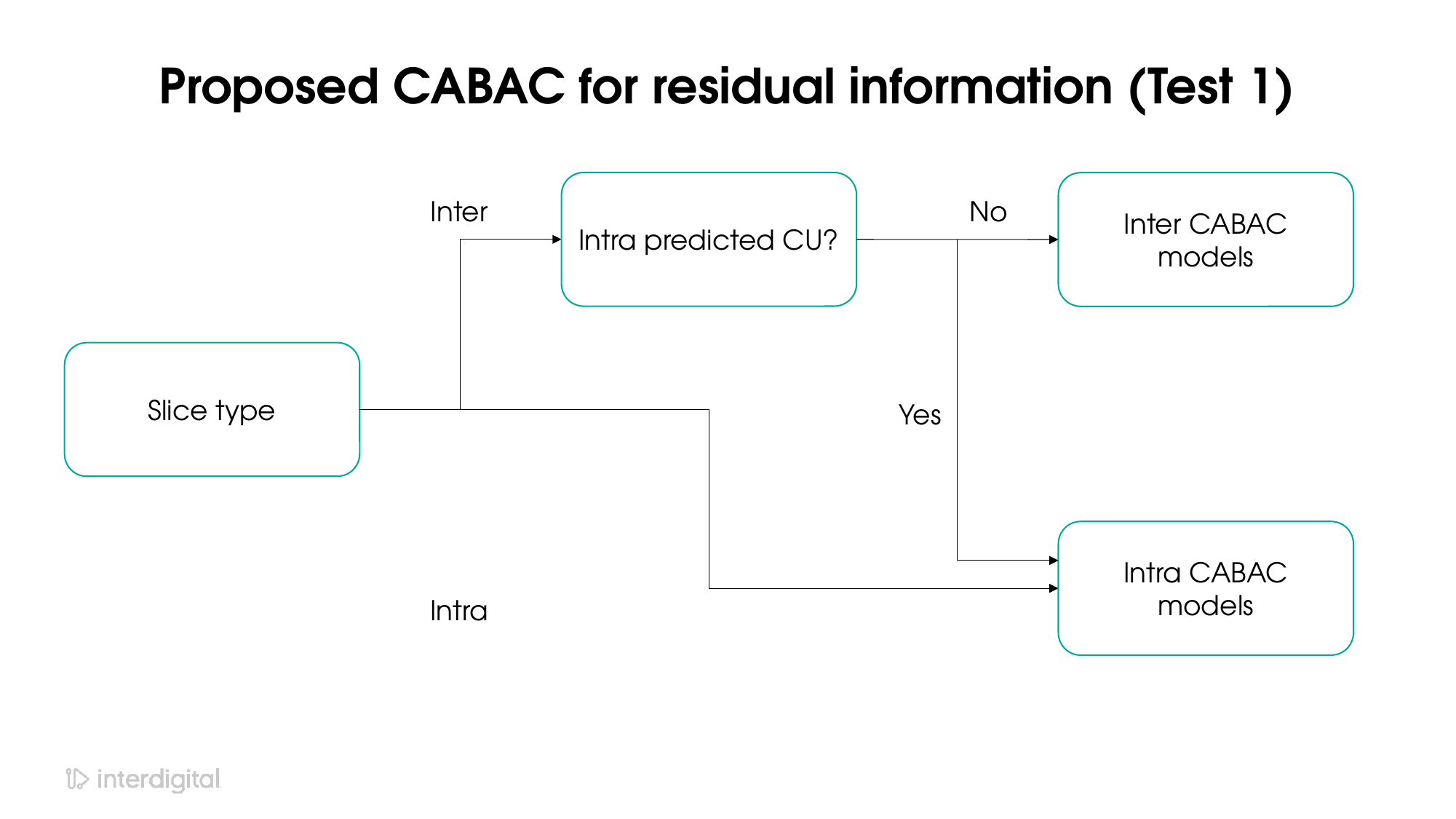

# Proposed CABAC for residual information (Test 1)
Intra predicted CU?
Inter CABAC models
No
Inter
Slice type
Yes
Intra CABAC models
Intra